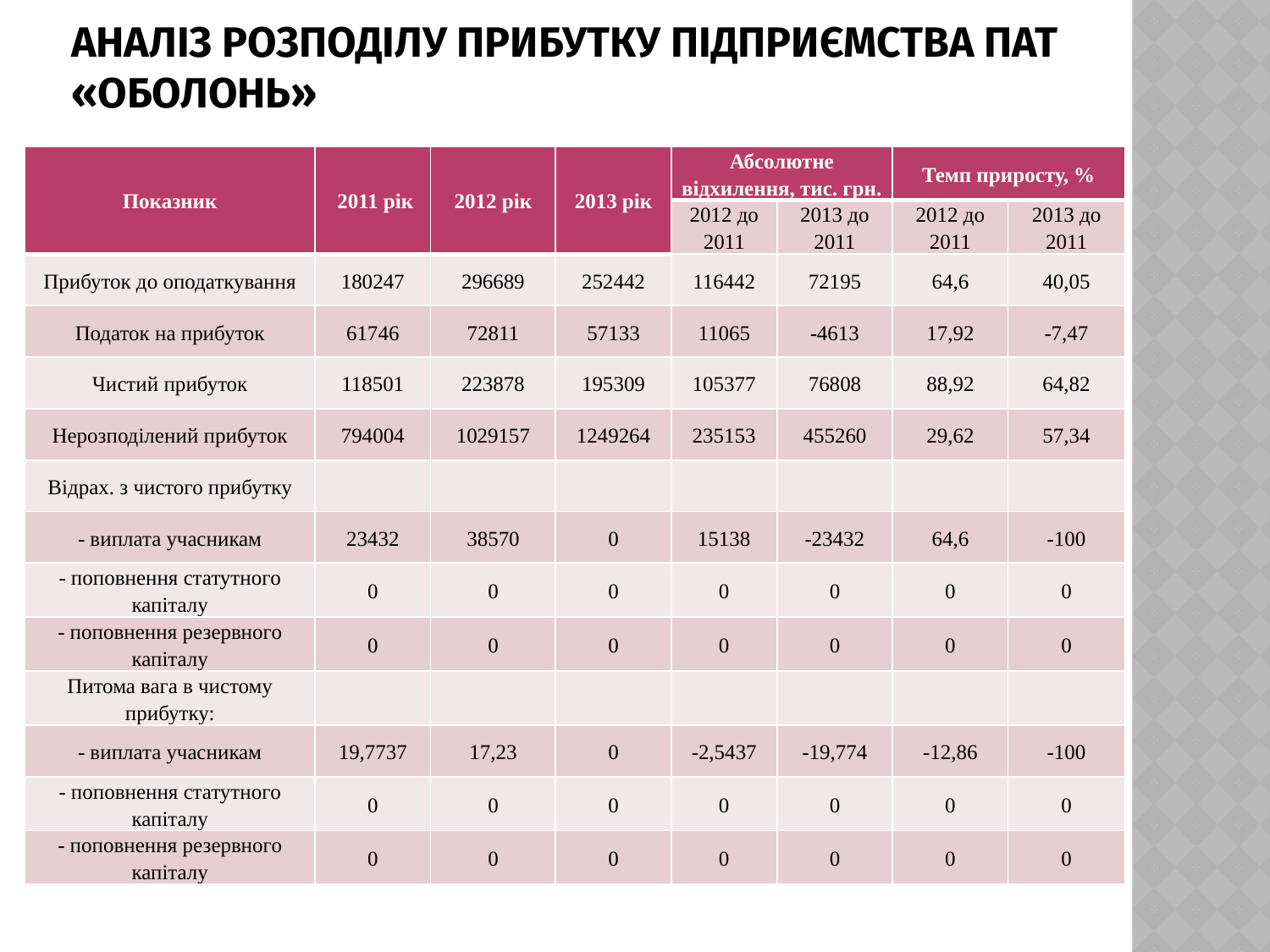

# Аналіз розподілу прибутку підприємства ПАТ «Оболонь»
| Показник | 2011 рік | 2012 рік | 2013 рік | Абсолютне відхилення, тис. грн. |  | Темп приросту, % |  |
| --- | --- | --- | --- | --- | --- | --- | --- |
|  |  |  |  | 2012 до 2011 | 2013 до 2011 | 2012 до 2011 | 2013 до 2011 |
| Прибуток до оподаткування | 180247 | 296689 | 252442 | 116442 | 72195 | 64,6 | 40,05 |
| Податок на прибуток | 61746 | 72811 | 57133 | 11065 | -4613 | 17,92 | -7,47 |
| Чистий прибуток | 118501 | 223878 | 195309 | 105377 | 76808 | 88,92 | 64,82 |
| Нерозподілений прибуток | 794004 | 1029157 | 1249264 | 235153 | 455260 | 29,62 | 57,34 |
| Відрах. з чистого прибутку |  |  |  |  |  |  |  |
| - виплата учасникам | 23432 | 38570 | 0 | 15138 | -23432 | 64,6 | -100 |
| - поповнення статутного капіталу | 0 | 0 | 0 | 0 | 0 | 0 | 0 |
| - поповнення резервного капіталу | 0 | 0 | 0 | 0 | 0 | 0 | 0 |
| Питома вага в чистому прибутку: |  |  |  |  |  |  |  |
| - виплата учасникам | 19,7737 | 17,23 | 0 | -2,5437 | -19,774 | -12,86 | -100 |
| - поповнення статутного капіталу | 0 | 0 | 0 | 0 | 0 | 0 | 0 |
| - поповнення резервного капіталу | 0 | 0 | 0 | 0 | 0 | 0 | 0 |